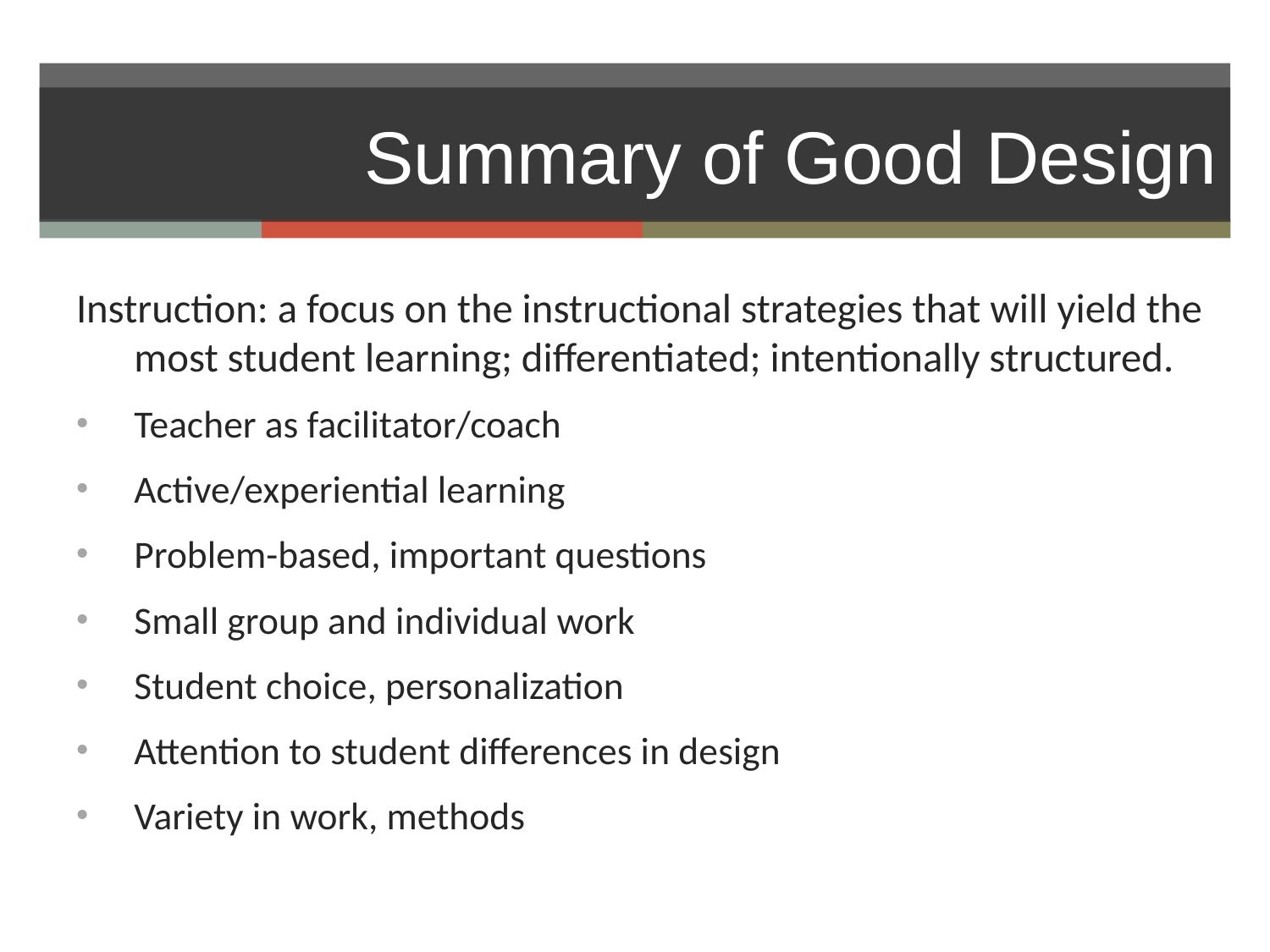

# Summary of Good Design
Instruction: a focus on the instructional strategies that will yield the most student learning; differentiated; intentionally structured.
Teacher as facilitator/coach
Active/experiential learning
Problem-based, important questions
Small group and individual work
Student choice, personalization
Attention to student differences in design
Variety in work, methods